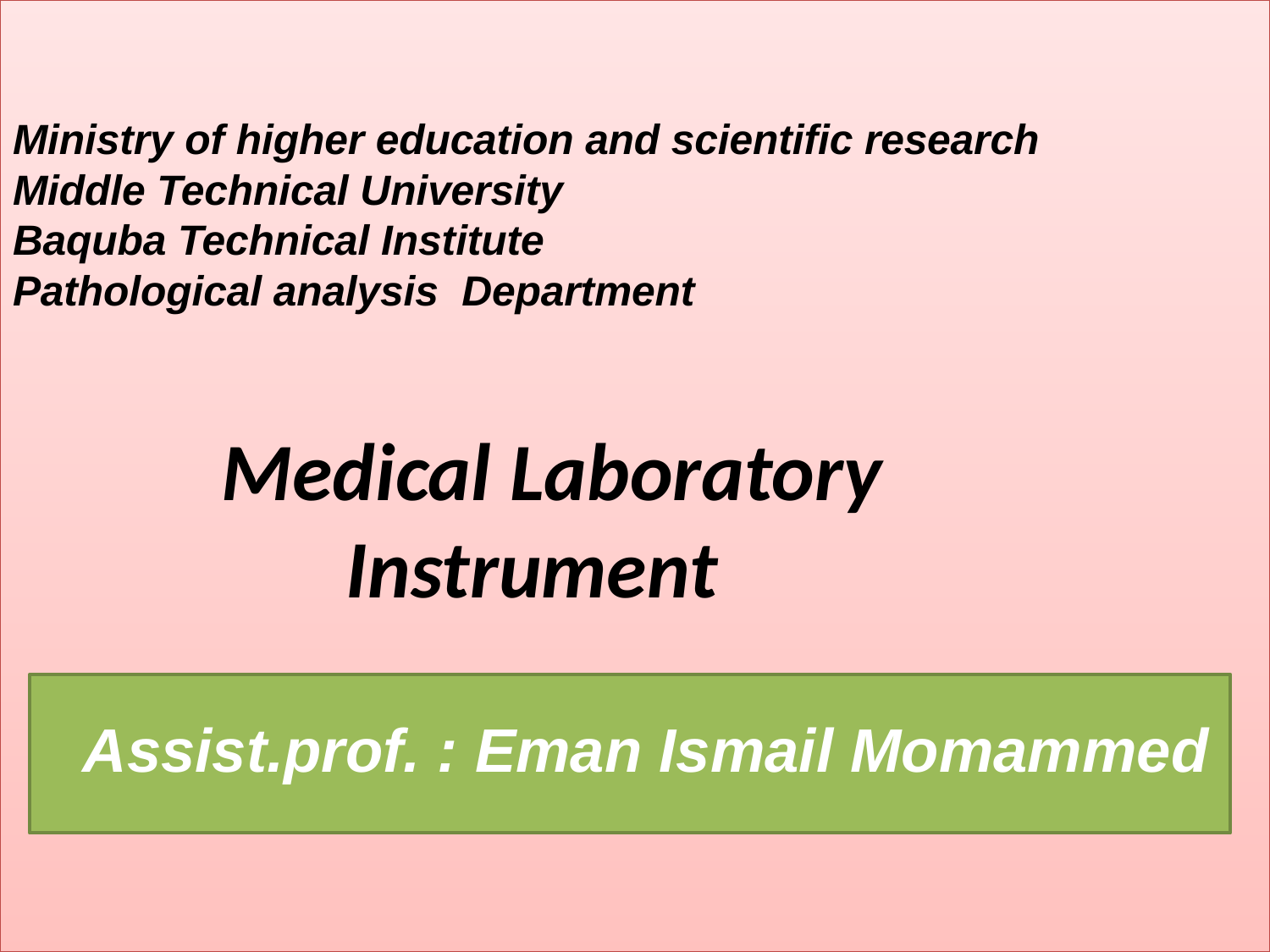

# Ministry of higher education and scientific research Middle Technical University Baquba Technical Institute Pathological analysis  Department Medical Laboratory Instrument
Assist.prof. : Eman Ismail Momammed